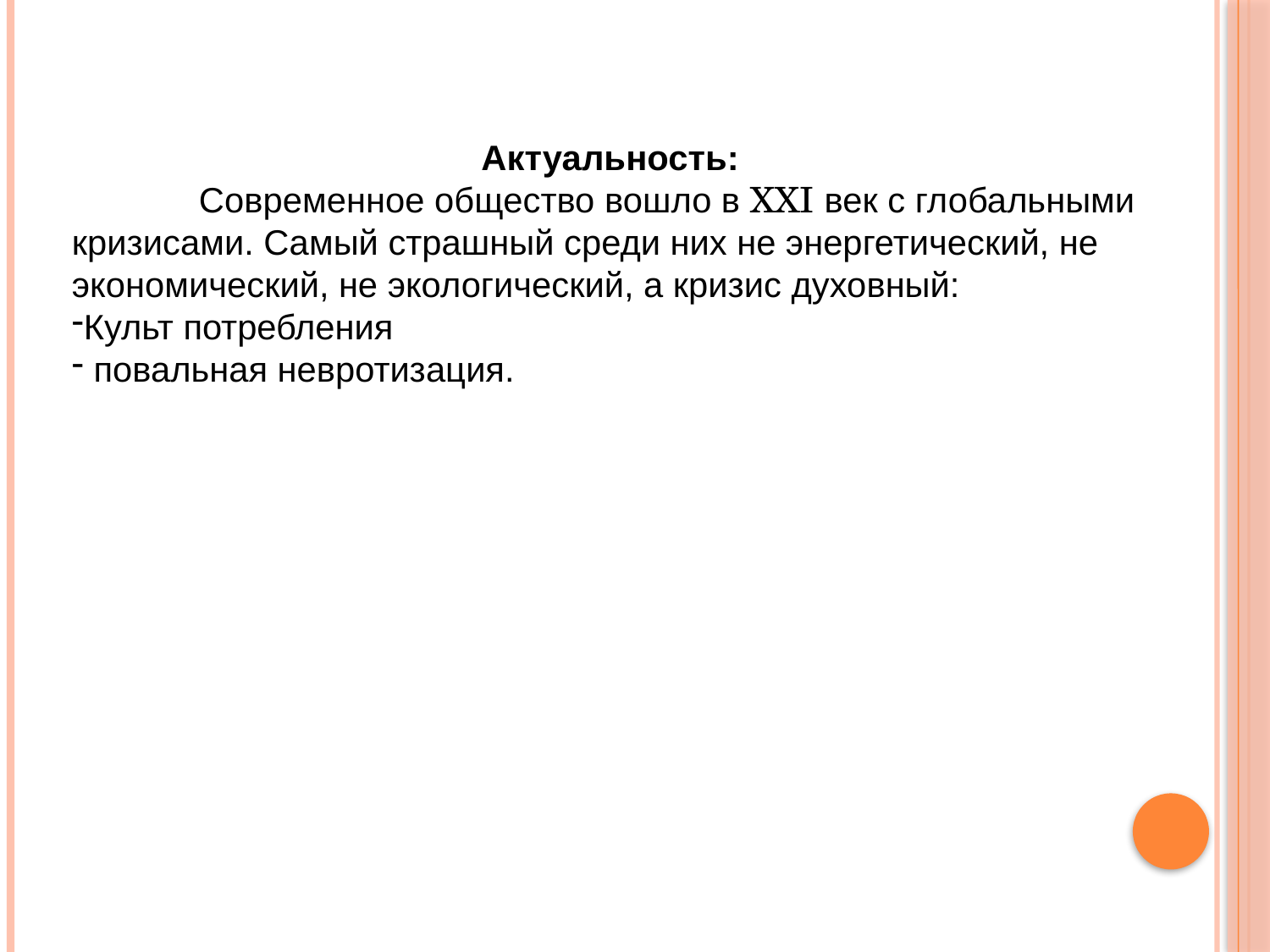

Актуальность:
	Современное общество вошло в XXI век с глобальными кризисами. Самый страшный среди них не энергетический, не экономический, не экологический, а кризис духовный:
Культ потребления
 повальная невротизация.